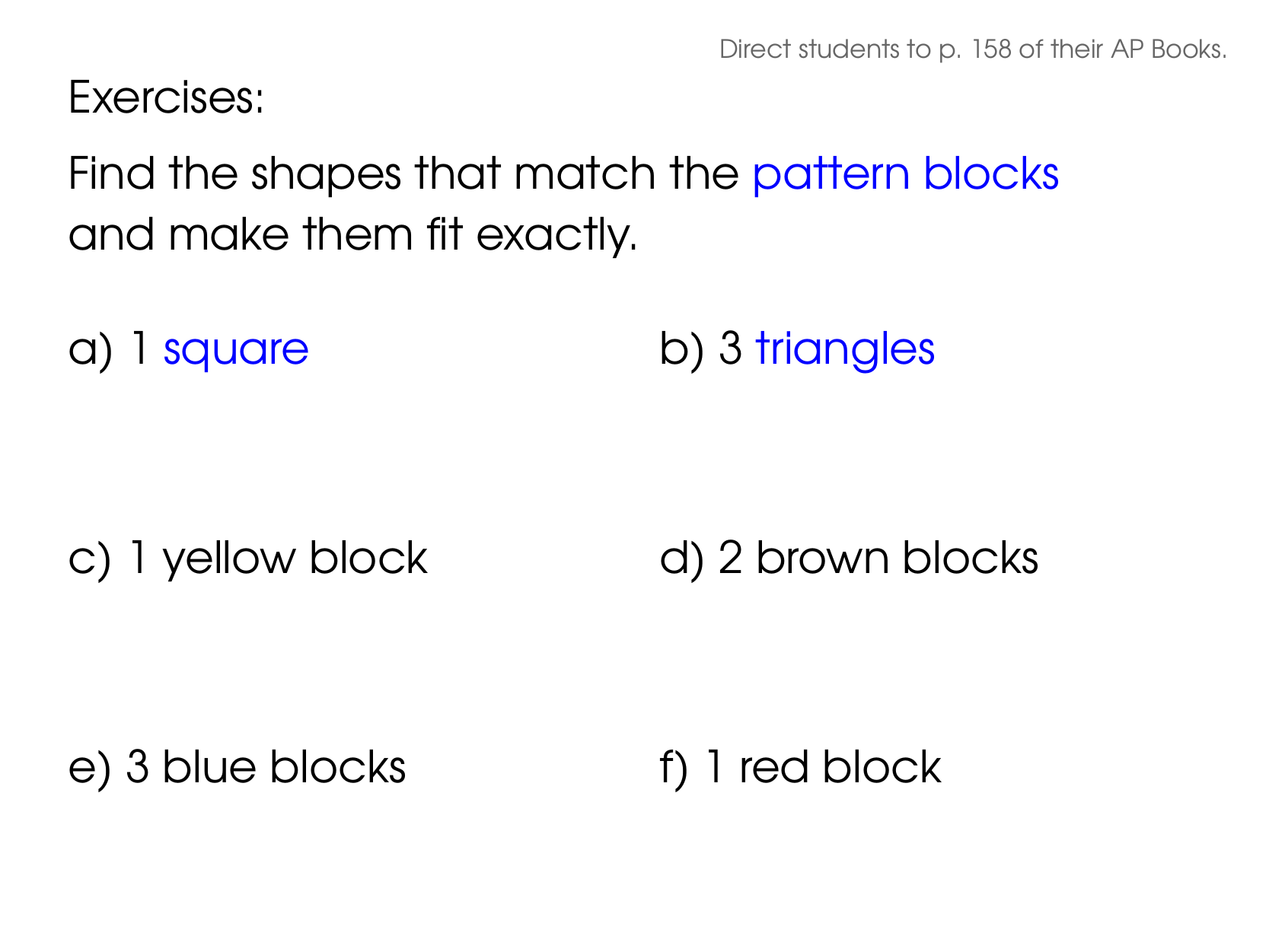

Direct students to p. 158 of their AP Books.
Exercises:
Find the shapes that match the pattern blocks
and make them fit exactly.
a) 1 square
b) 3 triangles
c) 1 yellow block
d) 2 brown blocks
e) 3 blue blocks
f) 1 red block